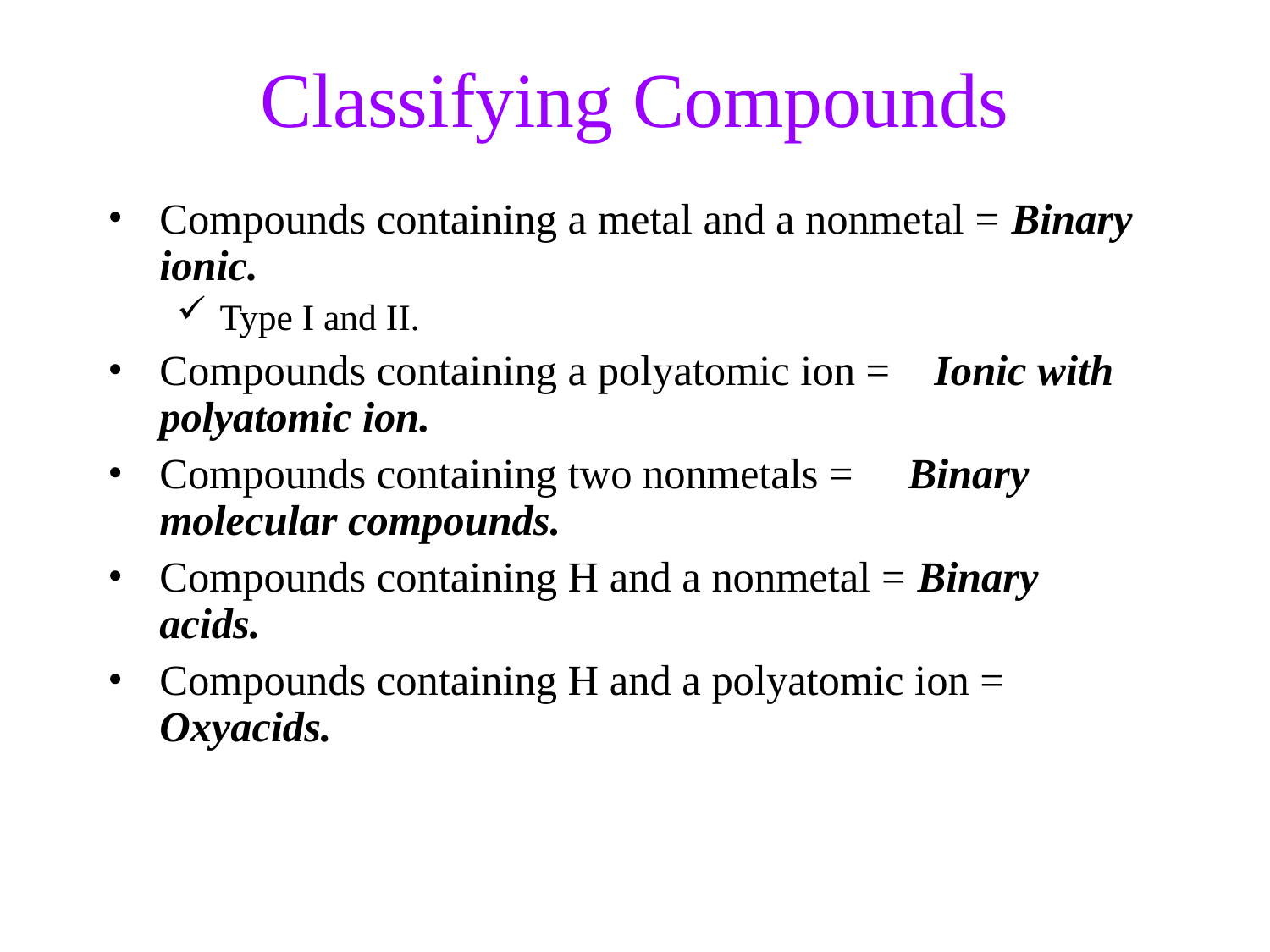

Classifying Compounds
Compounds containing a metal and a nonmetal = Binary ionic.
Type I and II.
Compounds containing a polyatomic ion =    Ionic with polyatomic ion.
Compounds containing two nonmetals =     Binary molecular compounds.
Compounds containing H and a nonmetal = Binary acids.
Compounds containing H and a polyatomic ion = Oxyacids.